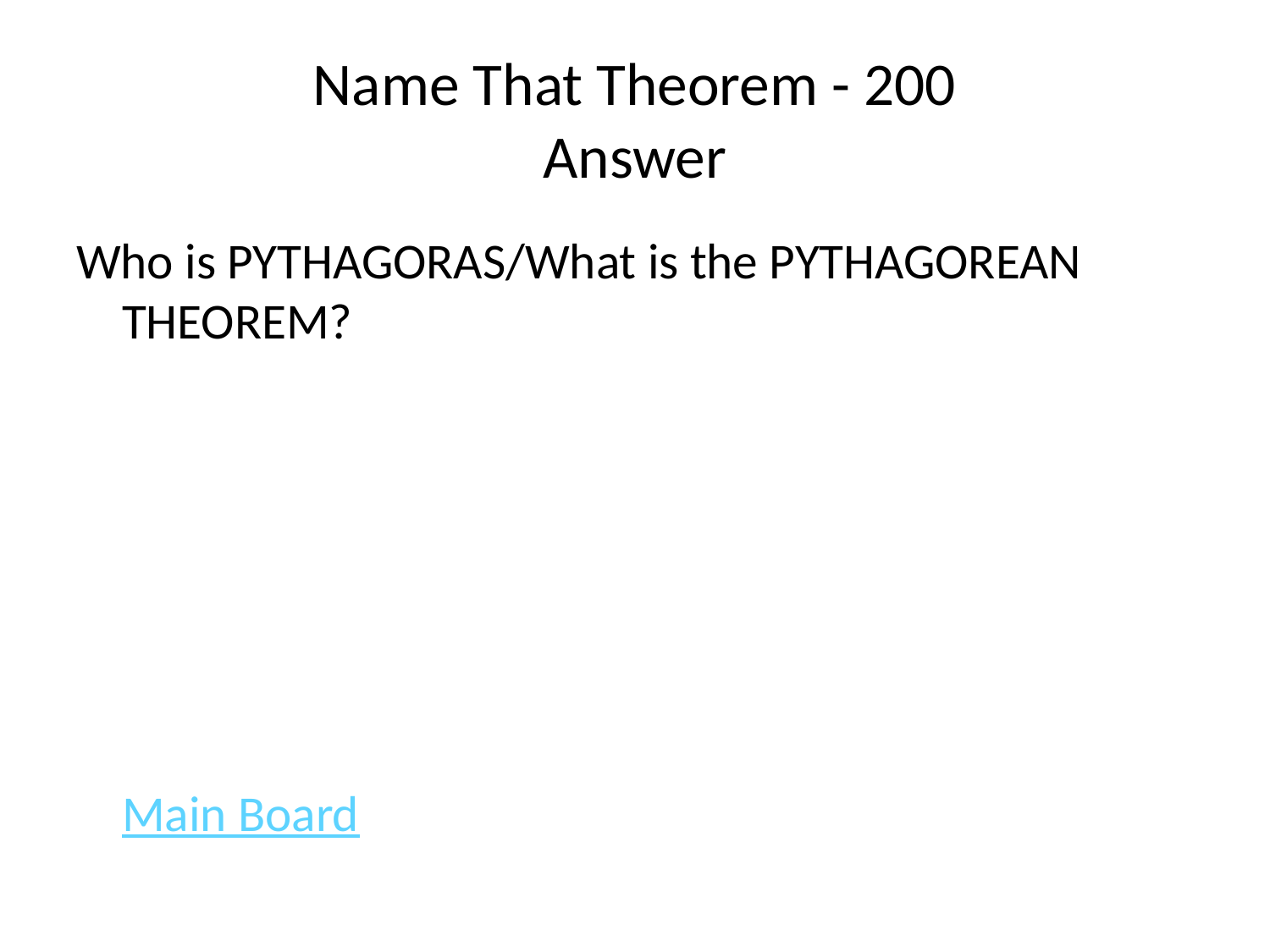

# Name That Theorem - 200 Answer
Who is PYTHAGORAS/What is the PYTHAGOREAN THEOREM?

							Main Board